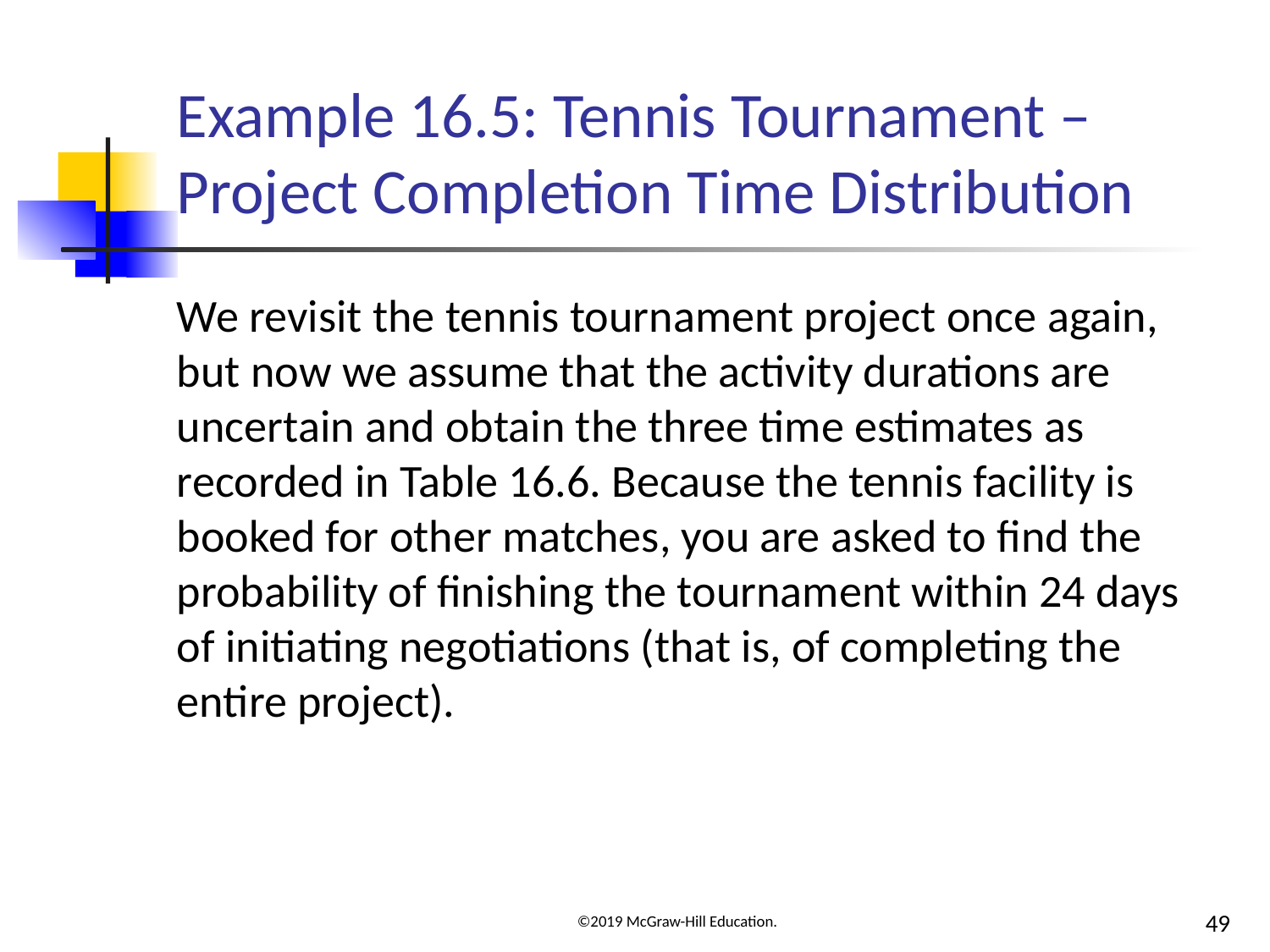

# Example 16.5: Tennis Tournament – Project Completion Time Distribution
We revisit the tennis tournament project once again, but now we assume that the activity durations are uncertain and obtain the three time estimates as recorded in Table 16.6. Because the tennis facility is booked for other matches, you are asked to find the probability of finishing the tournament within 24 days of initiating negotiations (that is, of completing the entire project).